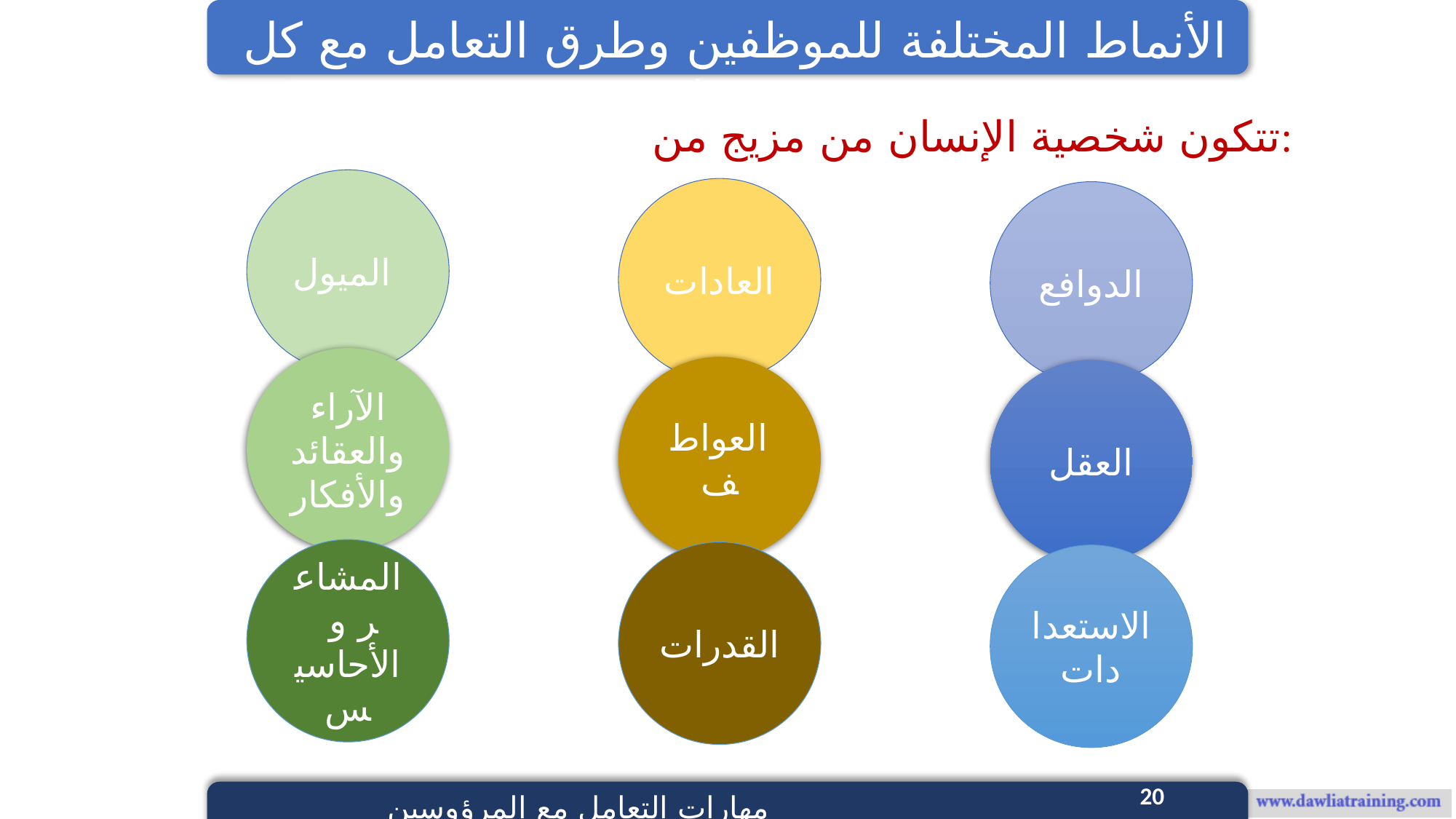

الأنماط المختلفة للموظفين وطرق التعامل مع كل نمط
تتكون شخصية الإنسان من مزيج من:
الميول
العادات
الدوافع
الآراء والعقائد والأفكار
العواطف
العقل
المشاعر و  الأحاسيس
القدرات
الاستعدادات
20

مهارات التعامل مع المرؤوسين